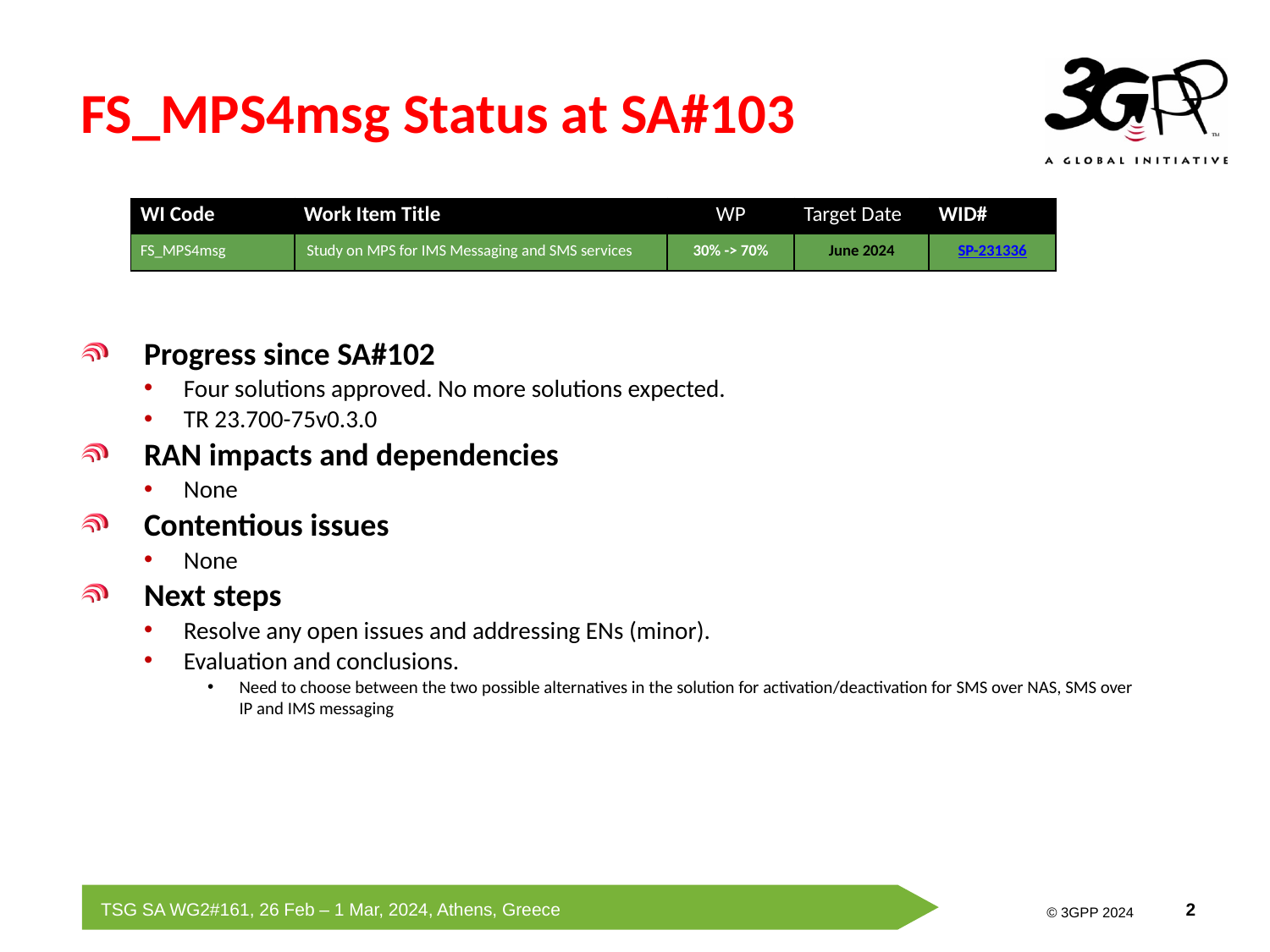

# FS_MPS4msg Status at SA#103
| WI Code | Work Item Title | WP | Target Date | WID# |
| --- | --- | --- | --- | --- |
| FS\_MPS4msg | Study on MPS for IMS Messaging and SMS services | 30% -> 70% | June 2024 | SP-231336 |
Progress since SA#102
Four solutions approved. No more solutions expected.
TR 23.700-75v0.3.0
RAN impacts and dependencies
None
Contentious issues
None
Next steps
Resolve any open issues and addressing ENs (minor).
Evaluation and conclusions.
Need to choose between the two possible alternatives in the solution for activation/deactivation for SMS over NAS, SMS over IP and IMS messaging